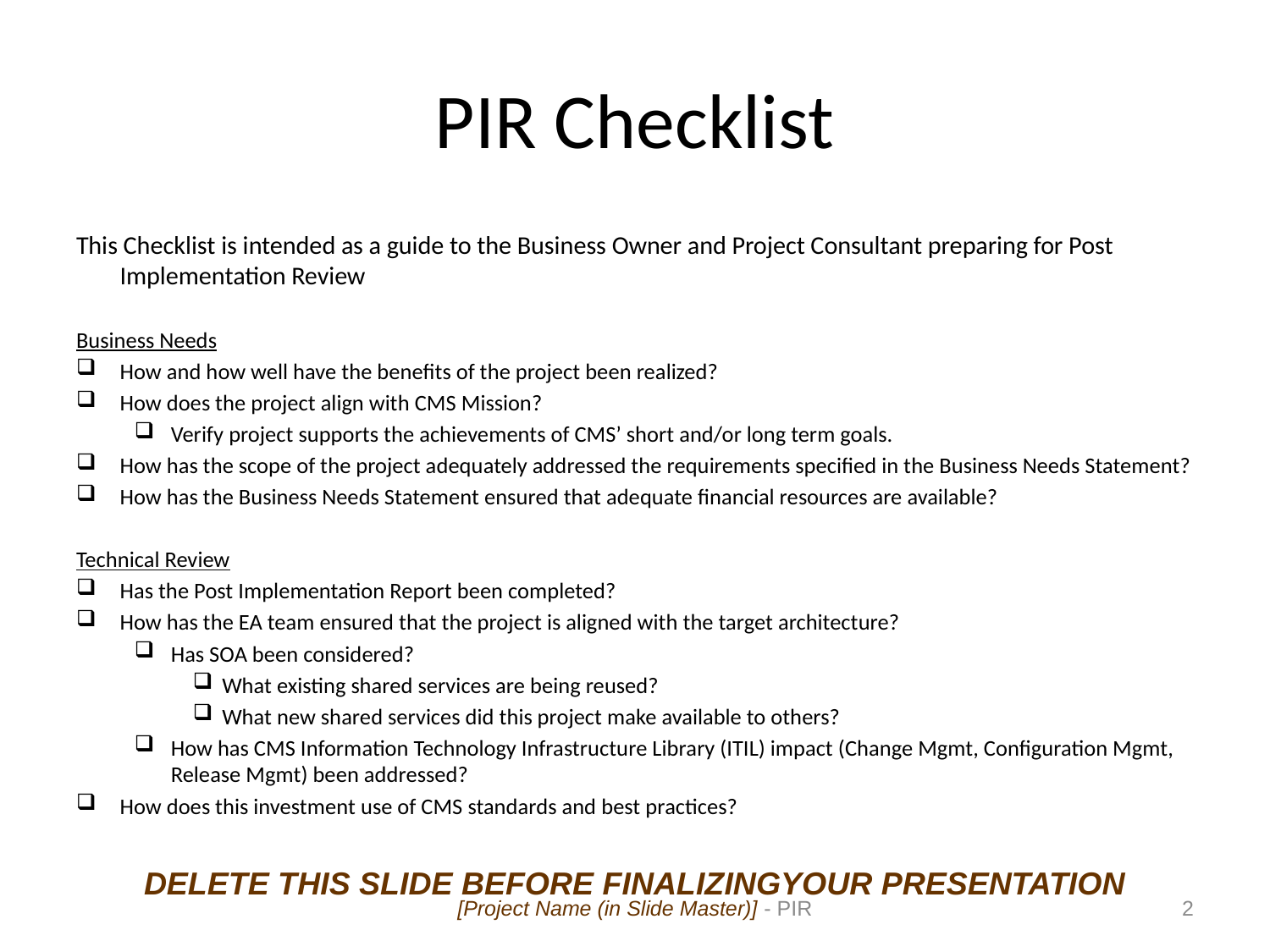

# PIR Checklist
This Checklist is intended as a guide to the Business Owner and Project Consultant preparing for Post Implementation Review

Business Needs
How and how well have the benefits of the project been realized?
How does the project align with CMS Mission?
Verify project supports the achievements of CMS’ short and/or long term goals.
How has the scope of the project adequately addressed the requirements specified in the Business Needs Statement?
How has the Business Needs Statement ensured that adequate financial resources are available?

Technical Review
Has the Post Implementation Report been completed?
How has the EA team ensured that the project is aligned with the target architecture?
Has SOA been considered?
What existing shared services are being reused?
What new shared services did this project make available to others?
How has CMS Information Technology Infrastructure Library (ITIL) impact (Change Mgmt, Configuration Mgmt, Release Mgmt) been addressed?
How does this investment use of CMS standards and best practices?
DELETE THIS SLIDE BEFORE FINALIZINGYOUR PRESENTATION
[Project Name (in Slide Master)] - PIR
2